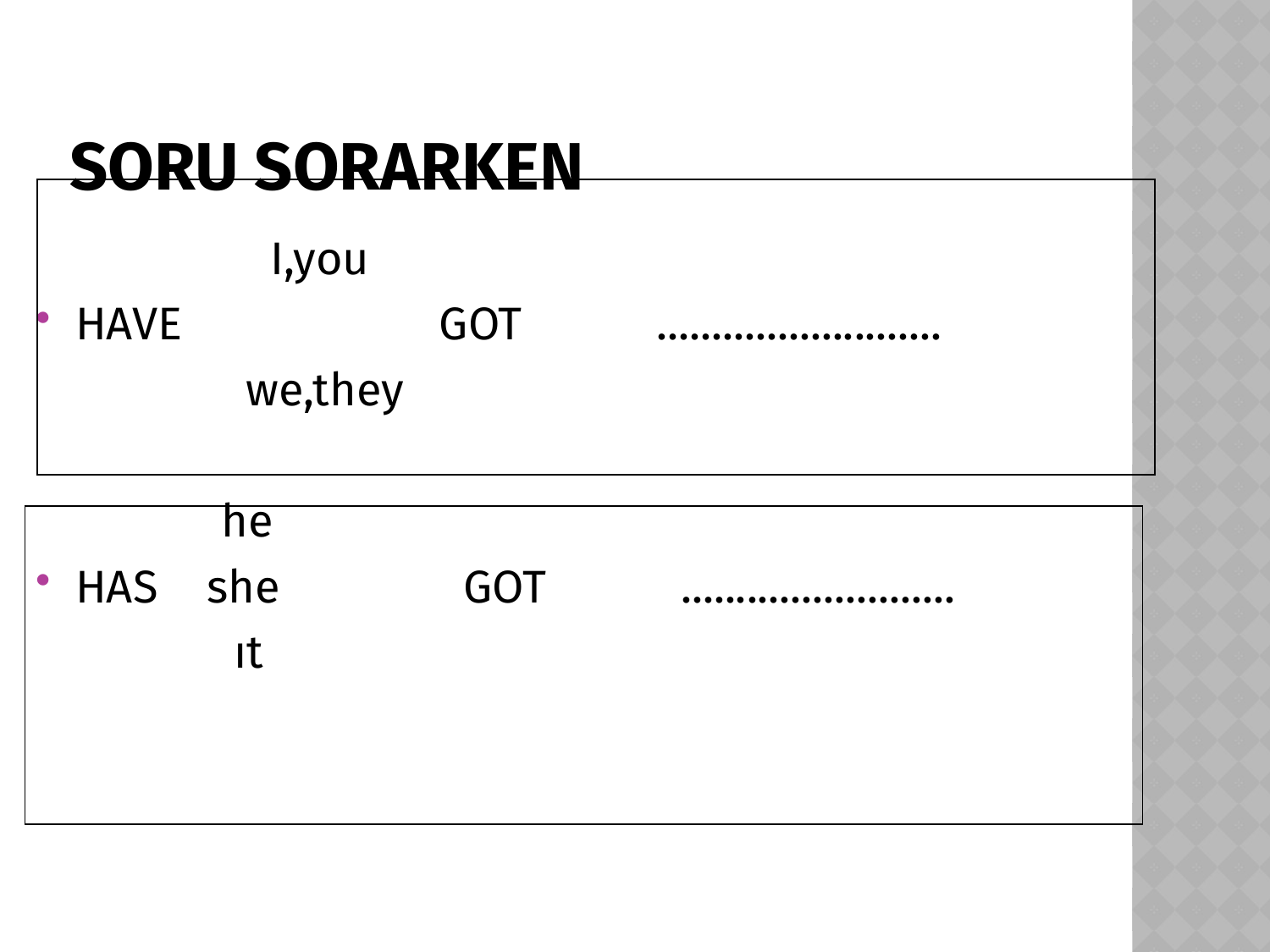

# SORU SORARKEN
|  |
| --- |
                   I,you
HAVE                     GOT           ..........................
                 we,they

               he
HAS    she               GOT           .........................
                ıt

|  |
| --- |